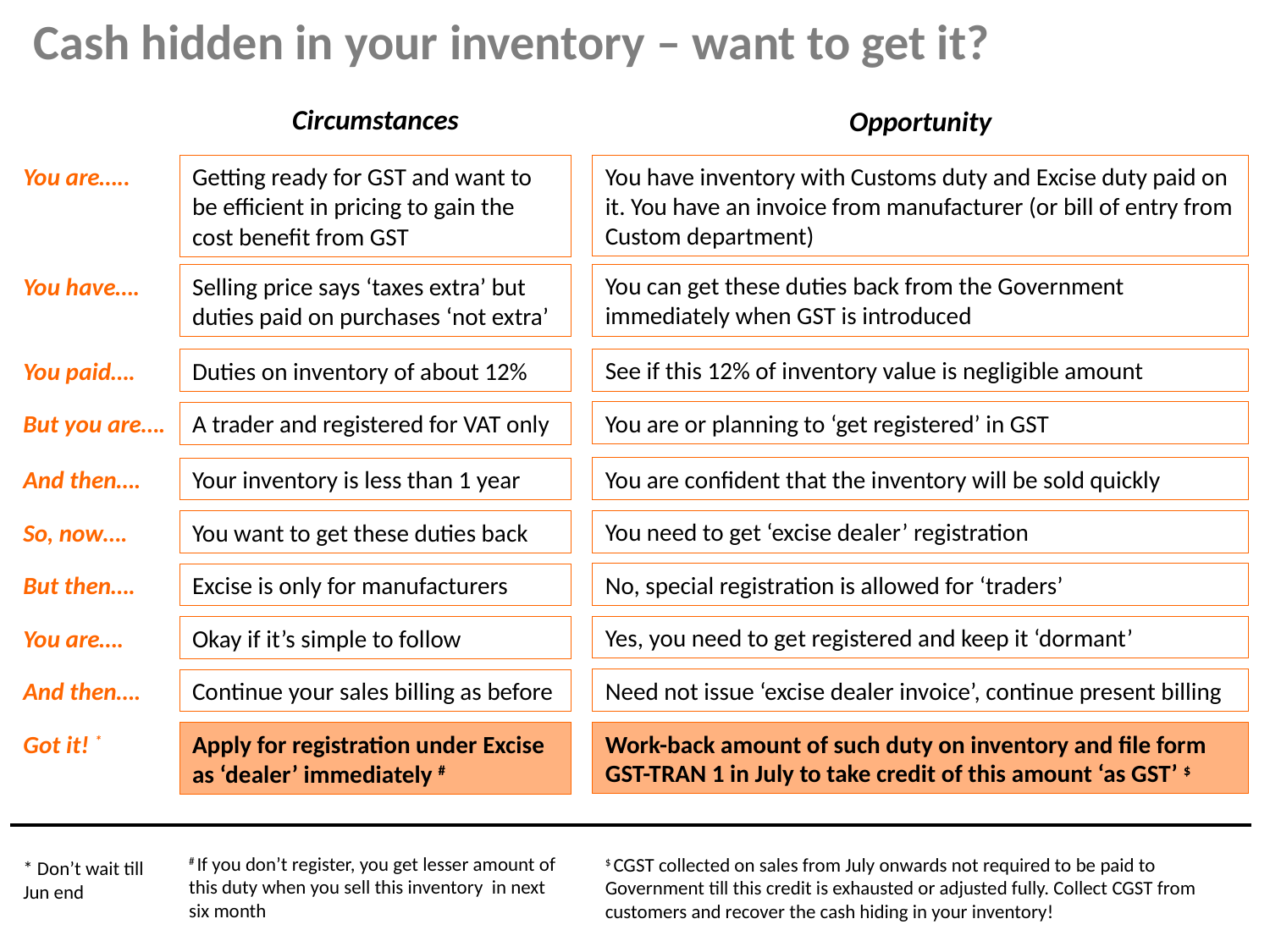

Cash hidden in your inventory – want to get it?
Circumstances
Opportunity
You have inventory with Customs duty and Excise duty paid on it. You have an invoice from manufacturer (or bill of entry from Custom department)
You are…..
Getting ready for GST and want to be efficient in pricing to gain the cost benefit from GST
You can get these duties back from the Government immediately when GST is introduced
You have….
Selling price says ‘taxes extra’ but duties paid on purchases ‘not extra’
See if this 12% of inventory value is negligible amount
You paid….
Duties on inventory of about 12%
You are or planning to ‘get registered’ in GST
But you are….
A trader and registered for VAT only
You are confident that the inventory will be sold quickly
And then….
Your inventory is less than 1 year
You need to get ‘excise dealer’ registration
So, now….
You want to get these duties back
No, special registration is allowed for ‘traders’
But then….
Excise is only for manufacturers
Yes, you need to get registered and keep it ‘dormant’
You are….
Okay if it’s simple to follow
Need not issue ‘excise dealer invoice’, continue present billing
And then….
Continue your sales billing as before
Work-back amount of such duty on inventory and file form GST-TRAN 1 in July to take credit of this amount ‘as GST’ $
Got it! *
Apply for registration under Excise as ‘dealer’ immediately #
# If you don’t register, you get lesser amount of this duty when you sell this inventory  in next six month
$ CGST collected on sales from July onwards not required to be paid to Government till this credit is exhausted or adjusted fully. Collect CGST from customers and recover the cash hiding in your inventory!
* Don’t wait till Jun end